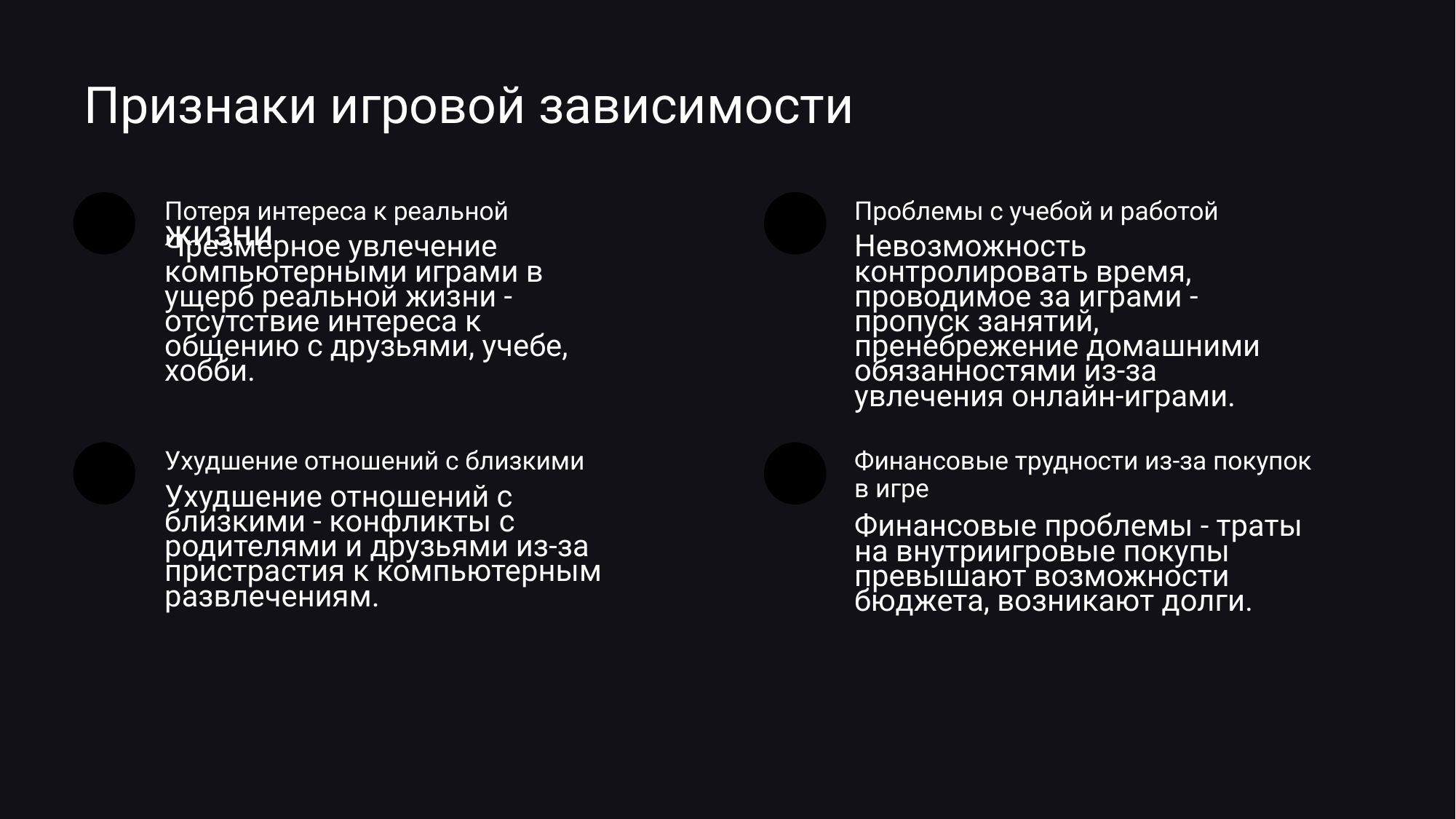

Признаки игровой зависимости

Потеря интереса к реальной жизни

Проблемы с учебой и работой
Чрезмерное увлечение компьютерными играми в ущерб реальной жизни - отсутствие интереса к общению с друзьями, учебе, хобби.
Невозможность контролировать время, проводимое за играми - пропуск занятий, пренебрежение домашними обязанностями из-за увлечения онлайн-играми.

Ухудшение отношений с близкими

Финансовые трудности из-за покупок в игре
Ухудшение отношений с близкими - конфликты с родителями и друзьями из-за пристрастия к компьютерным развлечениям.
Финансовые проблемы - траты на внутриигровые покупы превышают возможности бюджета, возникают долги.